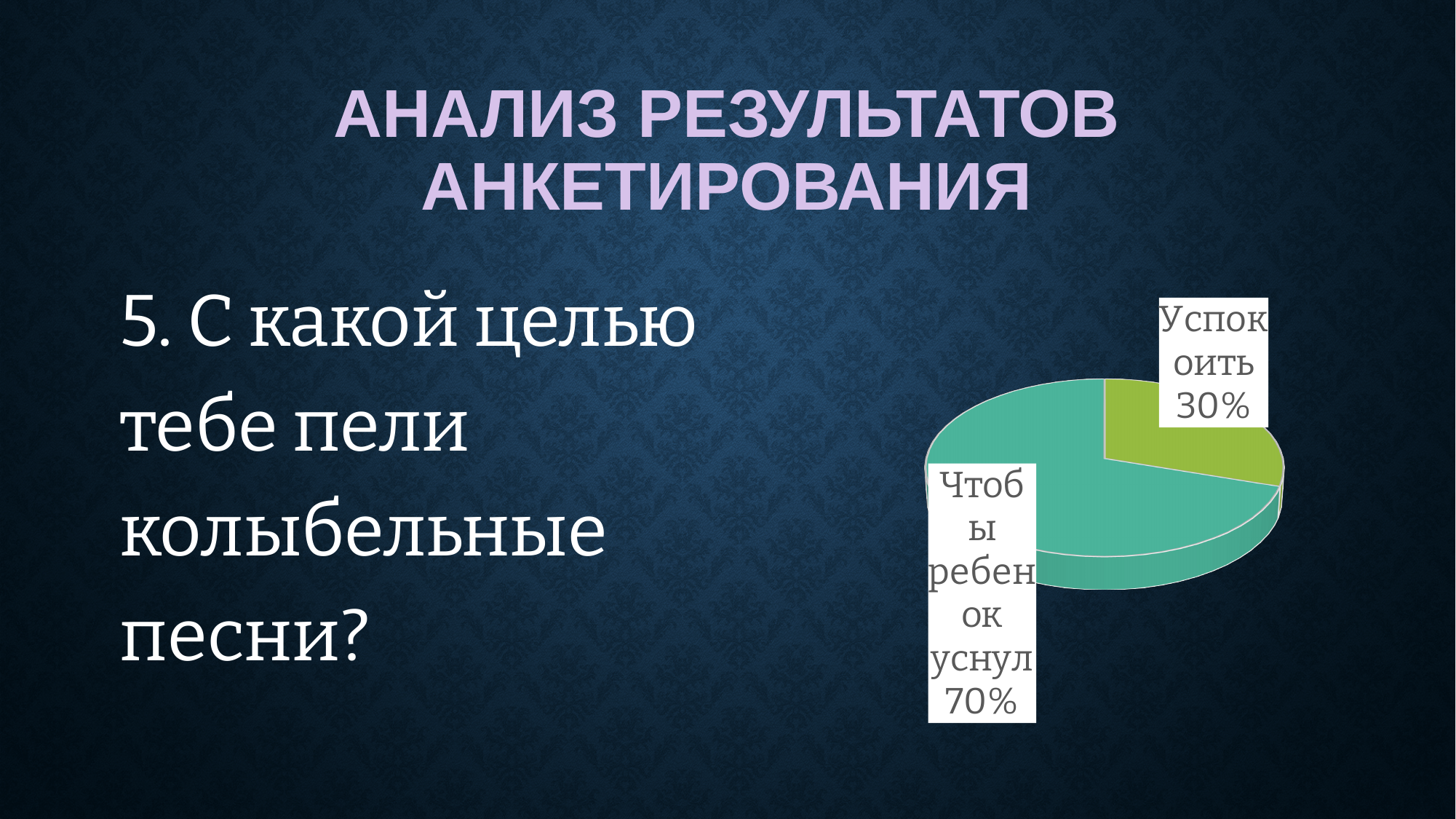

# Анализ результатов анкетирования
5. С какой целью тебе пели колыбельные песни?

[unsupported chart]